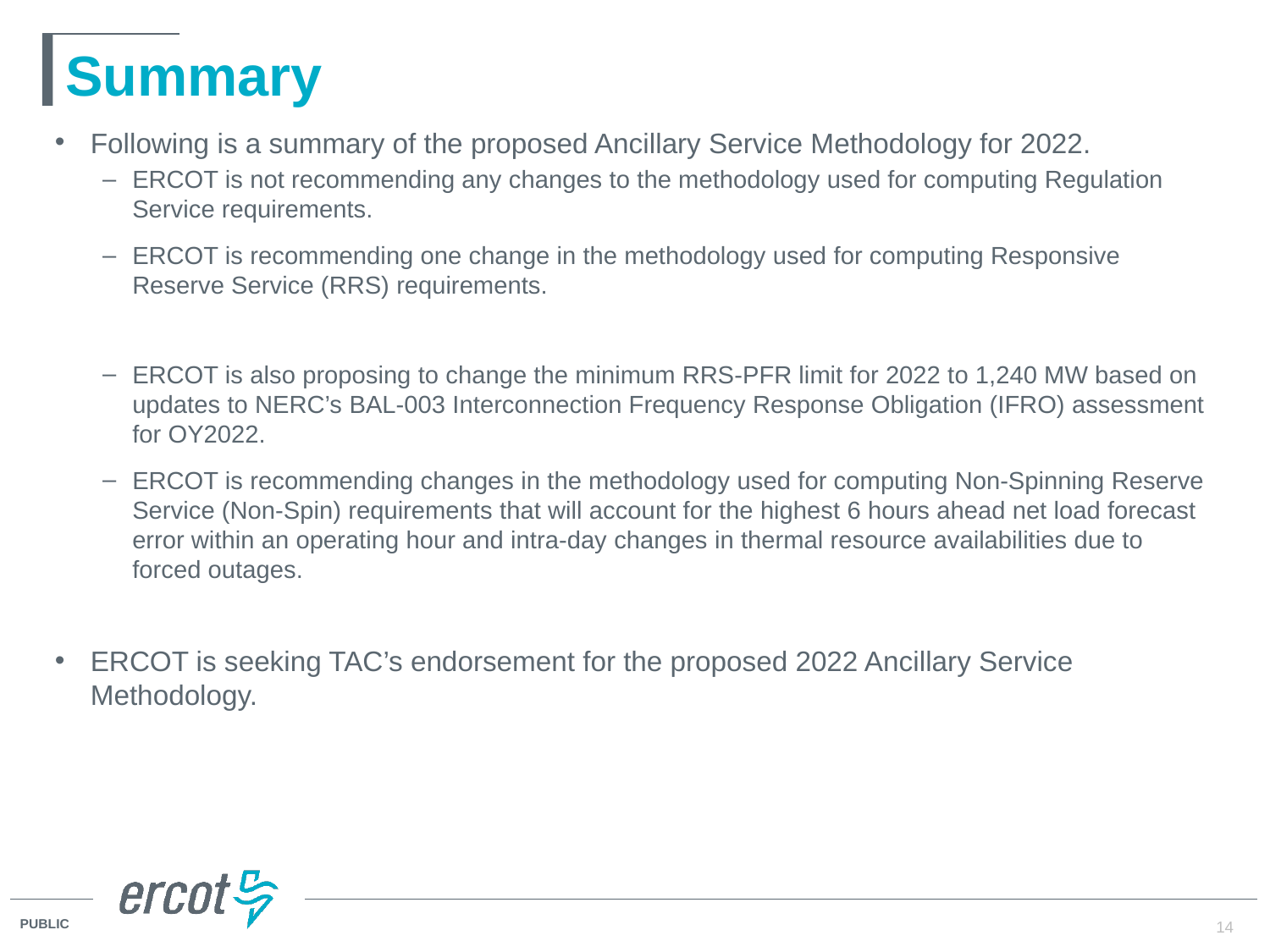

# Summary
Following is a summary of the proposed Ancillary Service Methodology for 2022.
ERCOT is not recommending any changes to the methodology used for computing Regulation Service requirements.

ERCOT is recommending one change in the methodology used for computing Responsive Reserve Service (RRS) requirements.

ERCOT is also proposing to change the minimum RRS-PFR limit for 2022 to 1,240 MW based on updates to NERC’s BAL-003 Interconnection Frequency Response Obligation (IFRO) assessment for OY2022.

ERCOT is recommending changes in the methodology used for computing Non-Spinning Reserve Service (Non-Spin) requirements that will account for the highest 6 hours ahead net load forecast error within an operating hour and intra-day changes in thermal resource availabilities due to forced outages.

ERCOT is seeking TAC’s endorsement for the proposed 2022 Ancillary Service Methodology.

14